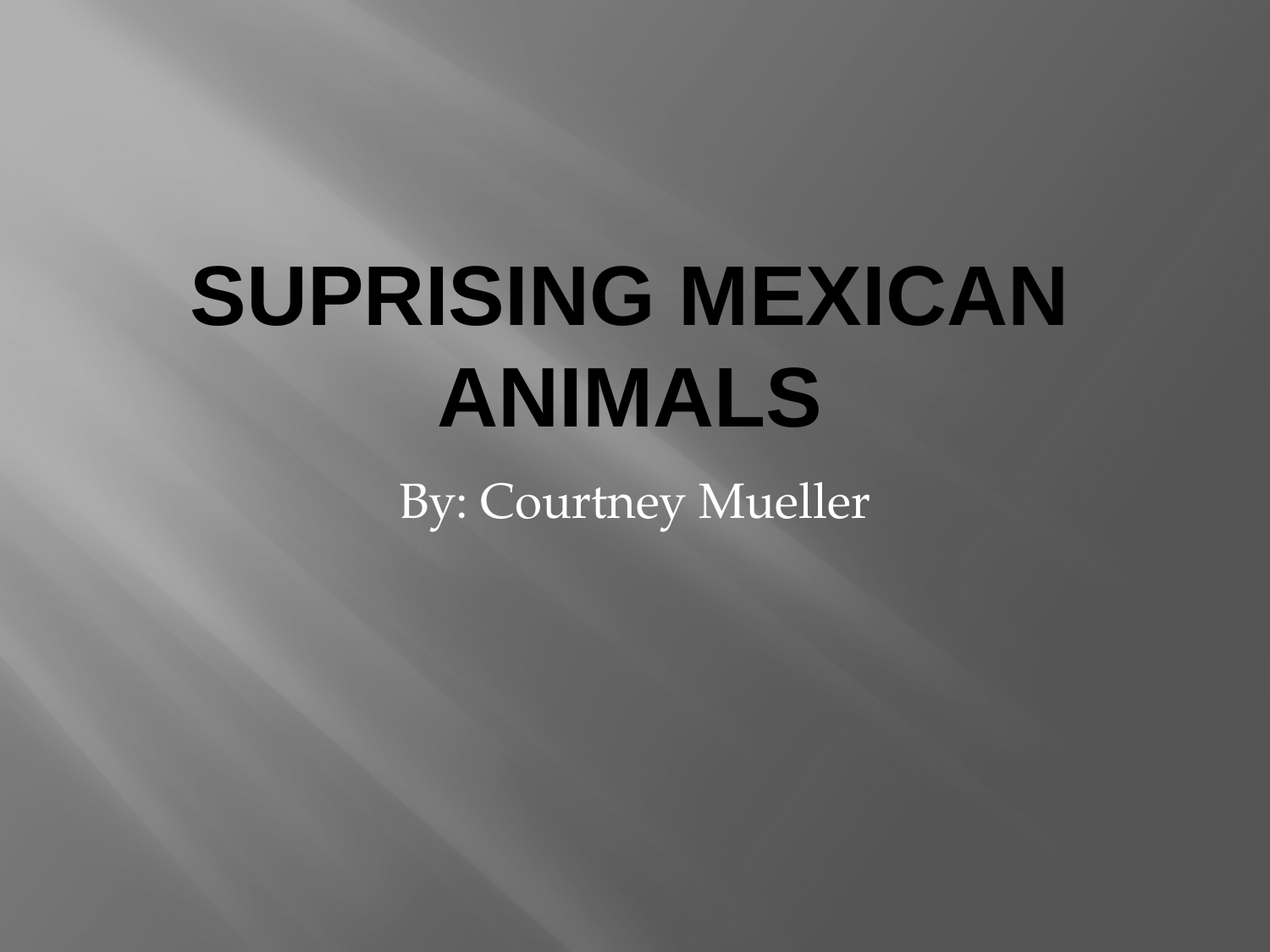

# Suprising Mexican Animals
By: Courtney Mueller